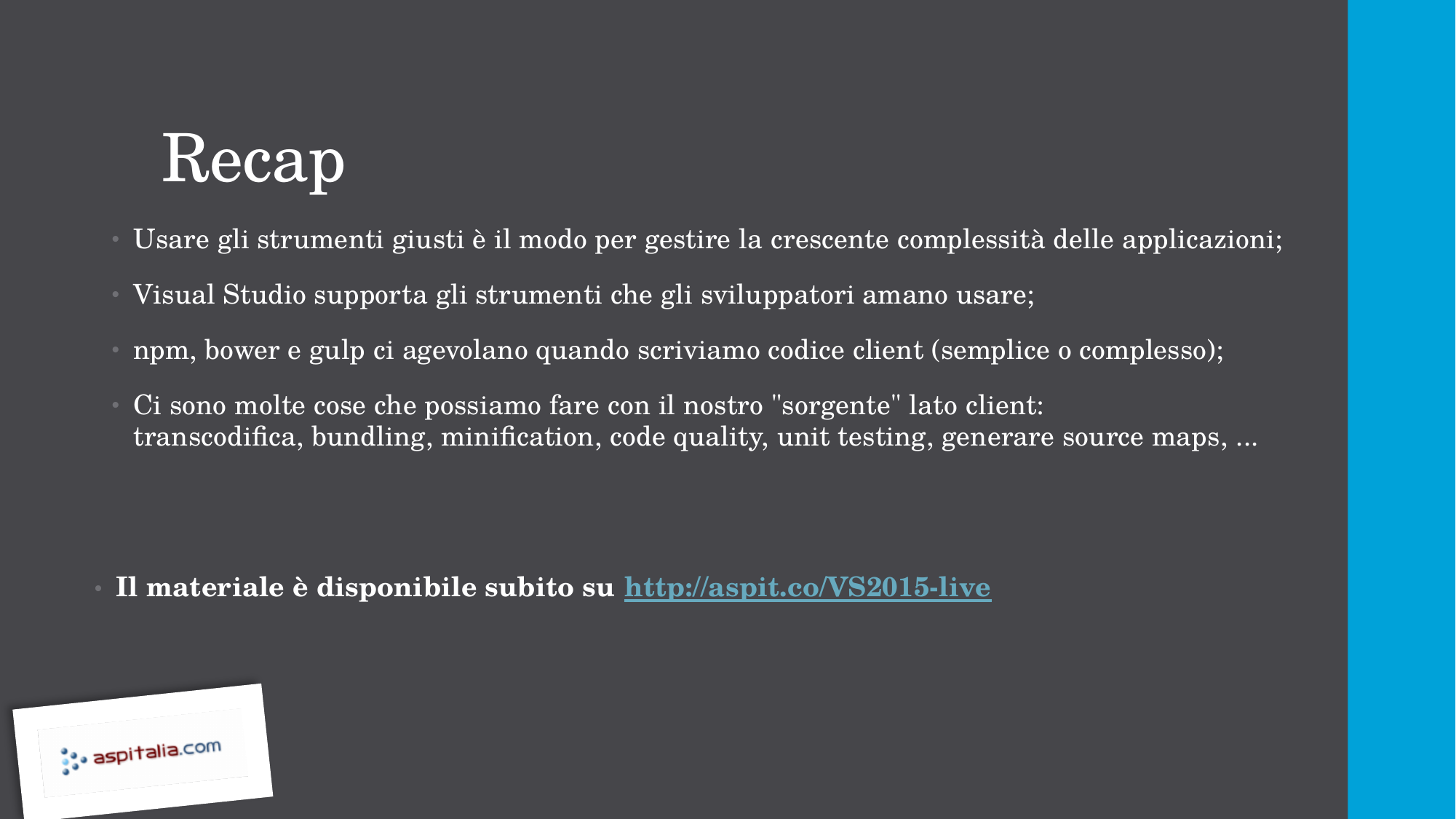

# Recap
Usare gli strumenti giusti è il modo per gestire la crescente complessità delle applicazioni;
Visual Studio supporta gli strumenti che gli sviluppatori amano usare;
npm, bower e gulp ci agevolano quando scriviamo codice client (semplice o complesso);
Ci sono molte cose che possiamo fare con il nostro "sorgente" lato client:
transcodifica, bundling, minification, code quality, unit testing, generare source maps, ...

Il materiale è disponibile subito su http://aspit.co/VS2015-live